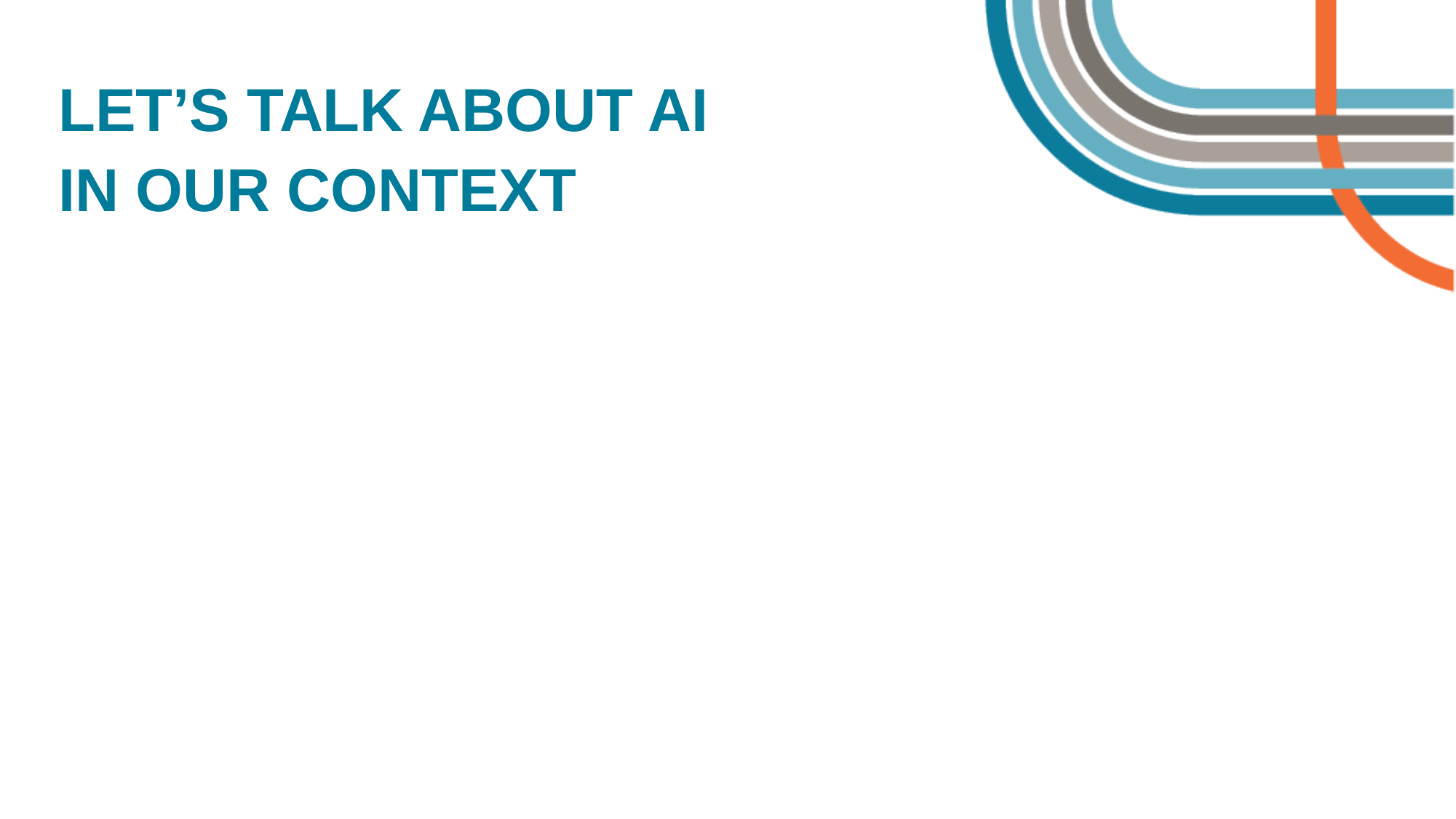

LET’S TALK ABOUT AI IN OUR CONTEXT